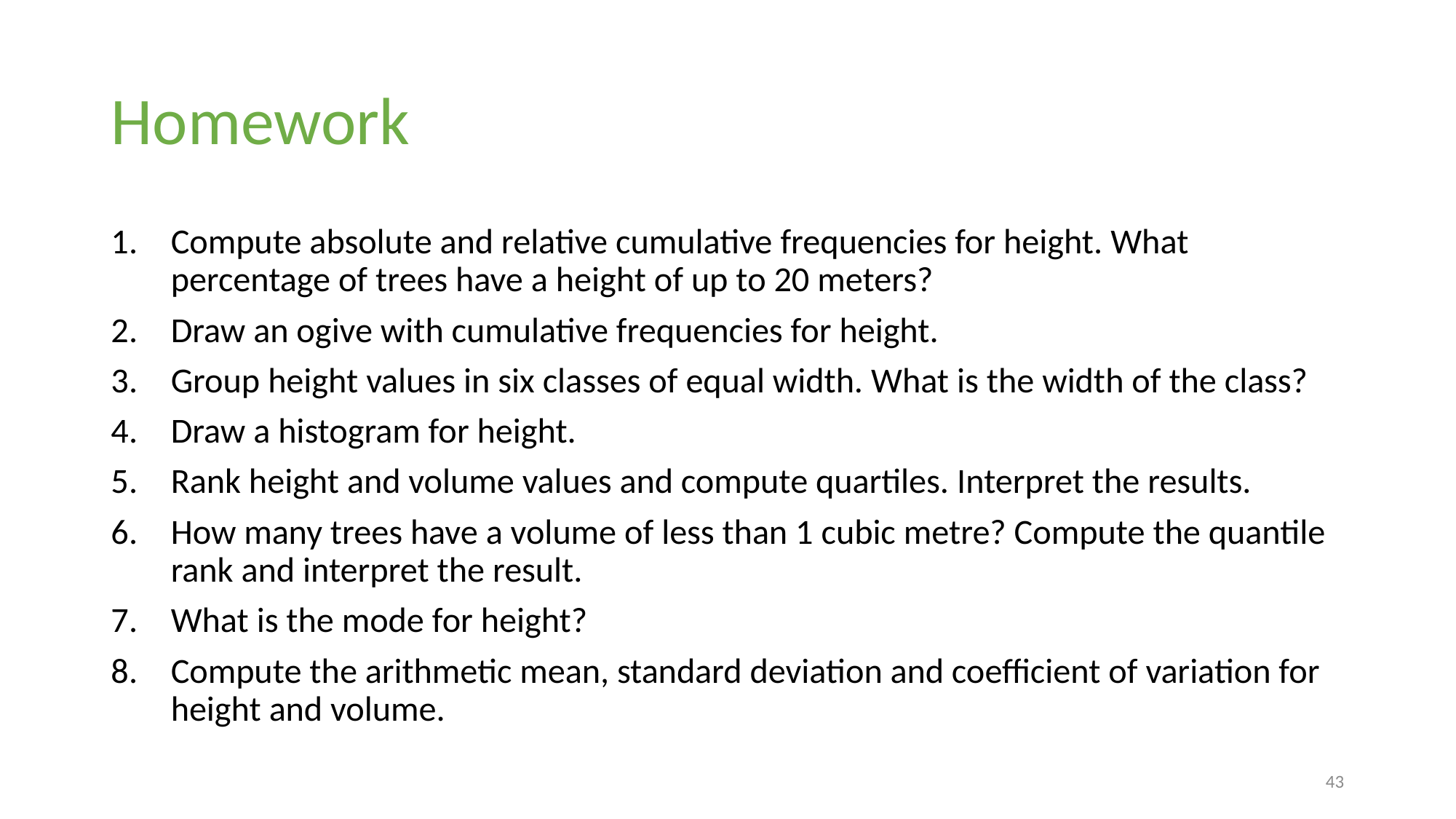

# Homework
Compute absolute and relative cumulative frequencies for height. What percentage of trees have a height of up to 20 meters?
Draw an ogive with cumulative frequencies for height.
Group height values in six classes of equal width. What is the width of the class?
Draw a histogram for height.
Rank height and volume values and compute quartiles. Interpret the results.
How many trees have a volume of less than 1 cubic metre? Compute the quantile rank and interpret the result.
What is the mode for height?
Compute the arithmetic mean, standard deviation and coefficient of variation for height and volume.
43